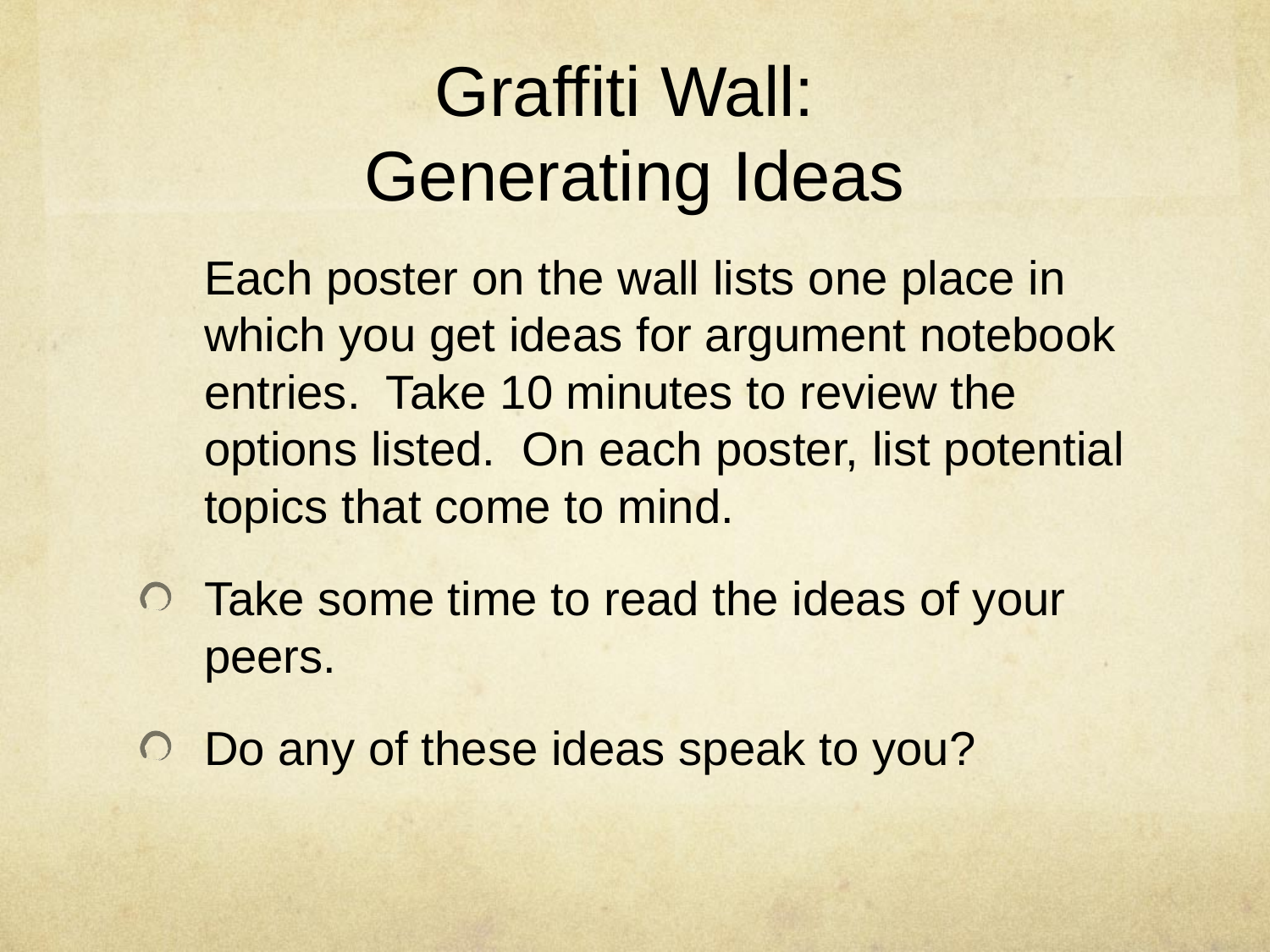

# Graffiti Wall: Generating Ideas
	Each poster on the wall lists one place in which you get ideas for argument notebook entries.  Take 10 minutes to review the options listed.  On each poster, list potential topics that come to mind.
Take some time to read the ideas of your peers.
Do any of these ideas speak to you?